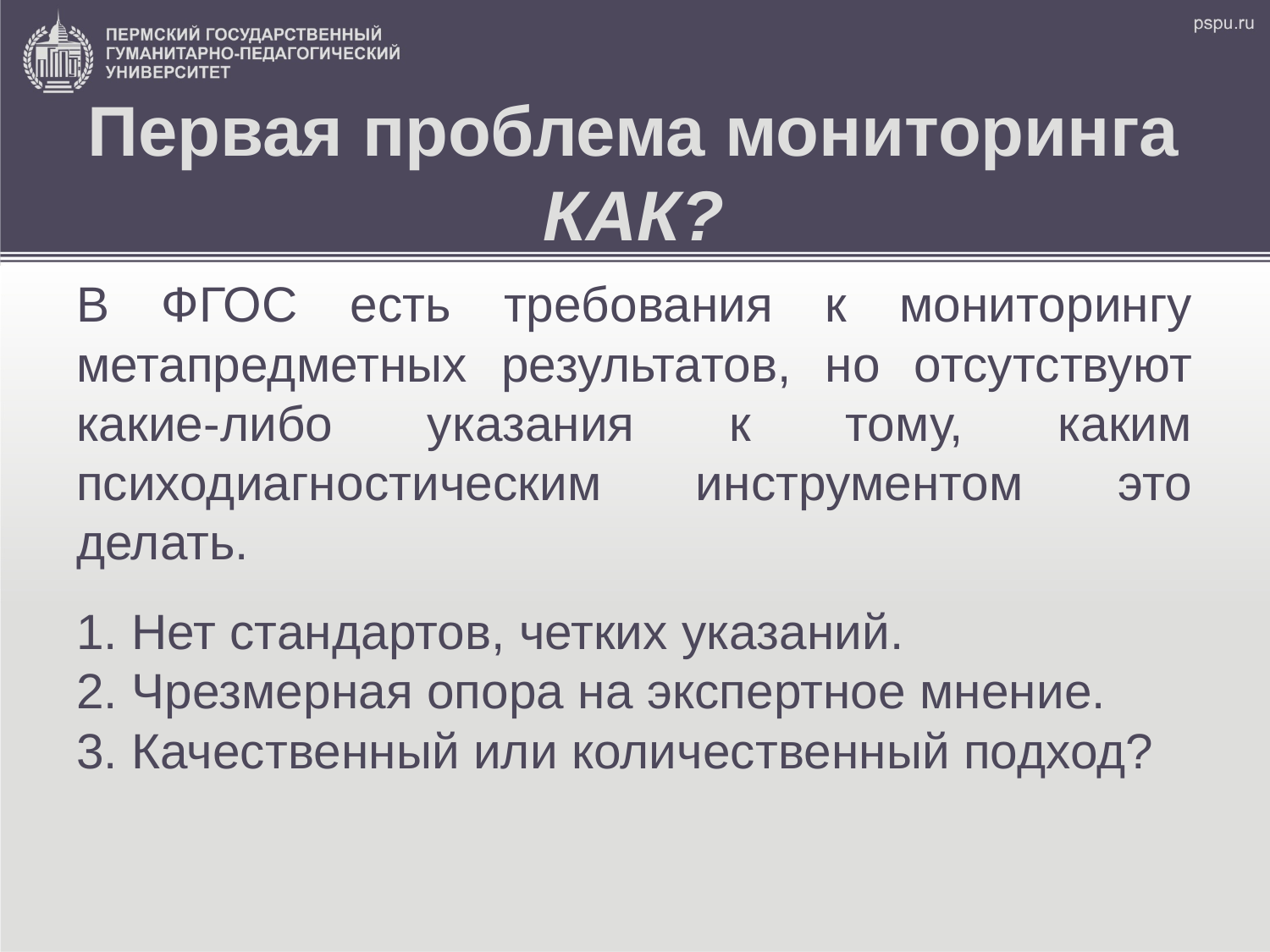

# Первая проблема мониторинга КАК?
В ФГОС есть требования к мониторингу метапредметных результатов, но отсутствуют какие-либо указания к тому, каким психодиагностическим инструментом это делать.

1. Нет стандартов, четких указаний.
2. Чрезмерная опора на экспертное мнение.
3. Качественный или количественный подход?